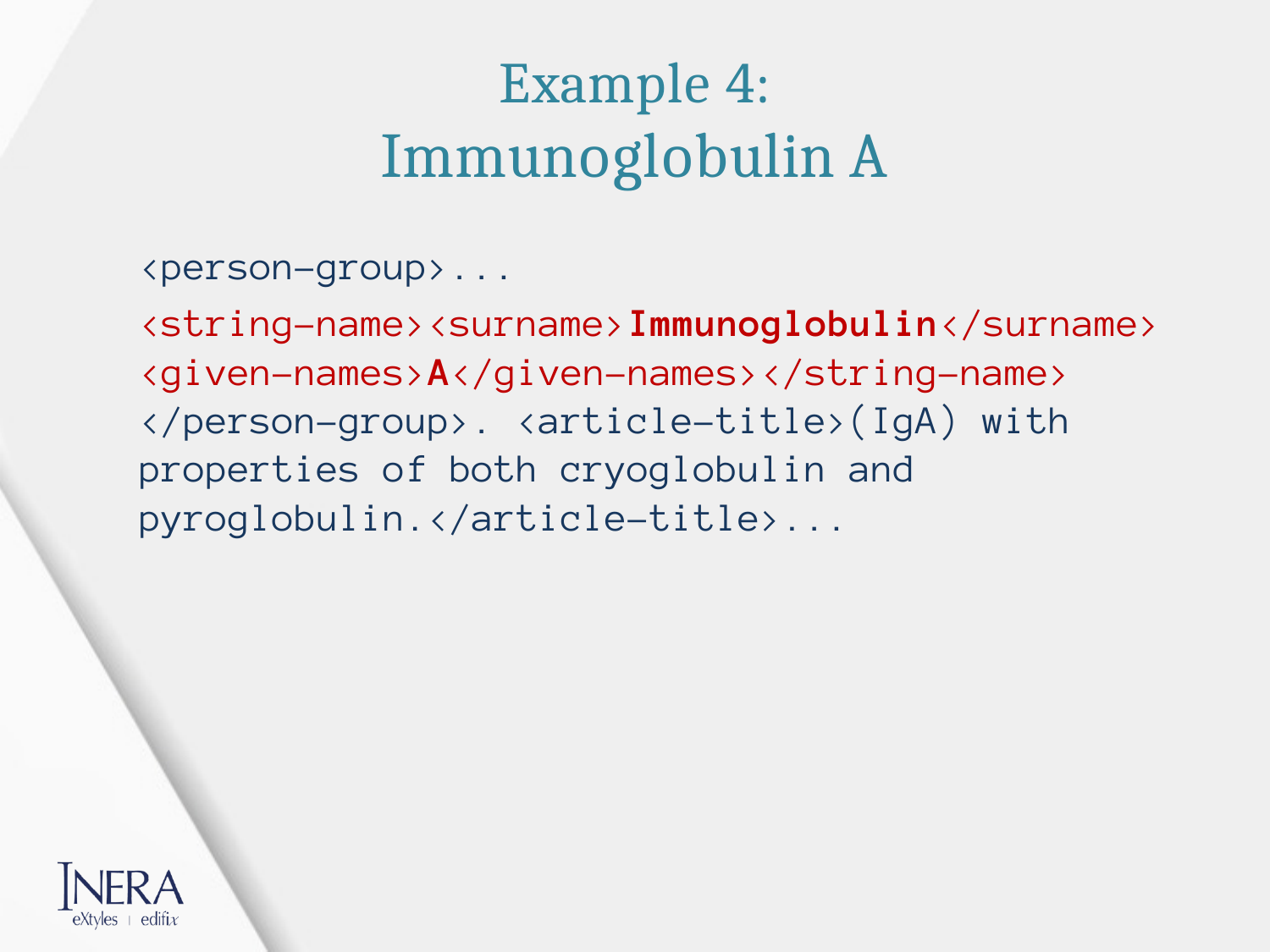

# Example 4: Immunoglobulin A
<person-group>...
<string-name><surname>Immunoglobulin</surname> <given-names>A</given-names></string-name>
</person-group>. <article-title>(IgA) with properties of both cryoglobulin and pyroglobulin.</article-title>...